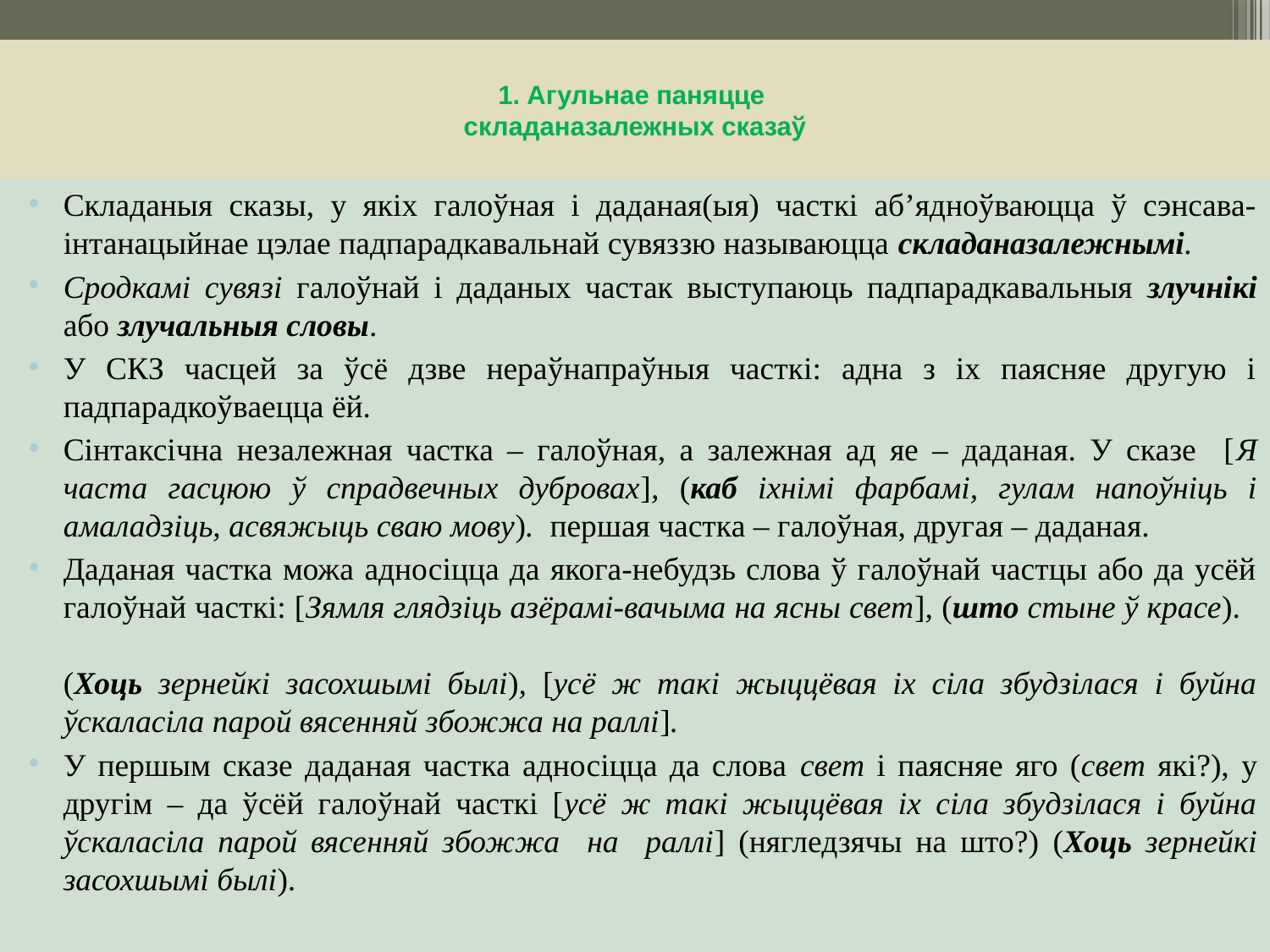

# 1. Агульнае паняцце складаназалежных сказаў
Складаныя сказы, у якіх галоўная і даданая(ыя) часткі аб’ядноўваюцца ў сэнсава-інтанацыйнае цэлае падпарадкавальнай сувяззю называюцца складаназалежнымі.
Сродкамі сувязі галоўнай і даданых частак выступаюць падпарадкавальныя злучнікі або злучальныя словы.
У СКЗ часцей за ўсё дзве нераўнапраўныя часткі: адна з іх паясняе другую і падпарадкоўваецца ёй.
Сінтаксічна незалежная частка – галоўная, а залежная ад яе – даданая. У сказе  [Я часта гасцюю ў спрадвечных дубровах], (каб іхнімі фарбамі, гулам напоўніць і амаладзіць, асвяжыць сваю мову).  першая частка – галоўная, другая – даданая.
Даданая частка можа адносіцца да якога-небудзь слова ў галоўнай частцы або да усёй галоўнай часткі: [Зямля глядзіць азёрамі-вачыма на ясны свет], (што стыне ў красе).
(Хоць зернейкі засохшымі былі), [усё ж такі жыццёвая іх сіла збудзілася і буйна ўскаласіла парой вясенняй збожжа на раллі].
У першым сказе даданая частка адносіцца да слова свет і паясняе яго (свет які?), у другім – да ўсёй галоўнай часткі [усё ж такі жыццёвая іх сіла збудзілася і буйна ўскаласіла парой вясенняй збожжа  на  раллі] (нягледзячы на што?) (Хоць зернейкі засохшымі былі).